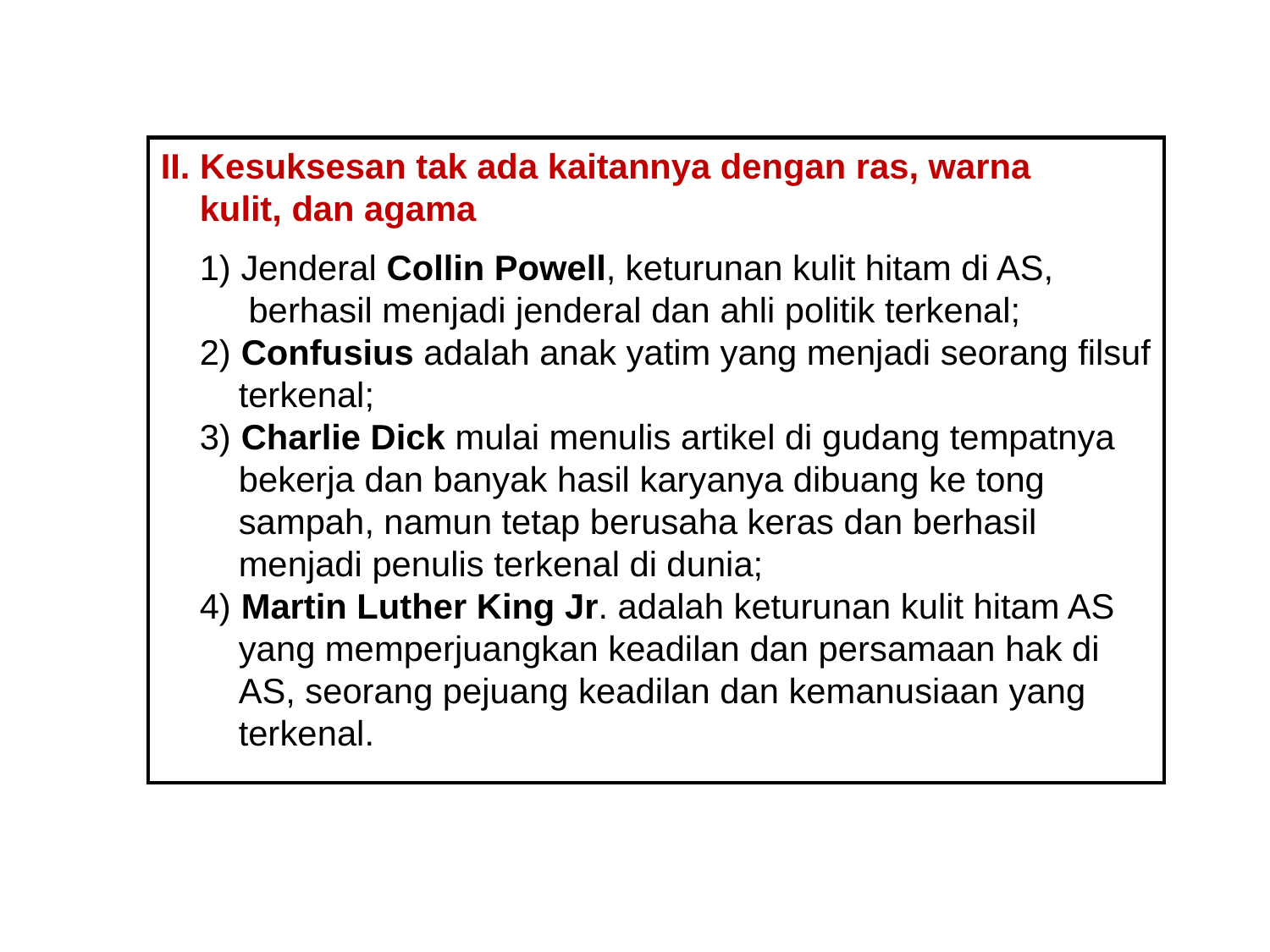

II. Kesuksesan tak ada kaitannya dengan ras, warna
    kulit, dan agama

    1) Jenderal Collin Powell, keturunan kulit hitam di AS,
         berhasil menjadi jenderal dan ahli politik terkenal;
    2) Confusius adalah anak yatim yang menjadi seorang filsuf
        terkenal;
    3) Charlie Dick mulai menulis artikel di gudang tempatnya
        bekerja dan banyak hasil karyanya dibuang ke tong
        sampah, namun tetap berusaha keras dan berhasil
        menjadi penulis terkenal di dunia;
    4) Martin Luther King Jr. adalah keturunan kulit hitam AS
        yang memperjuangkan keadilan dan persamaan hak di
        AS, seorang pejuang keadilan dan kemanusiaan yang
        terkenal.